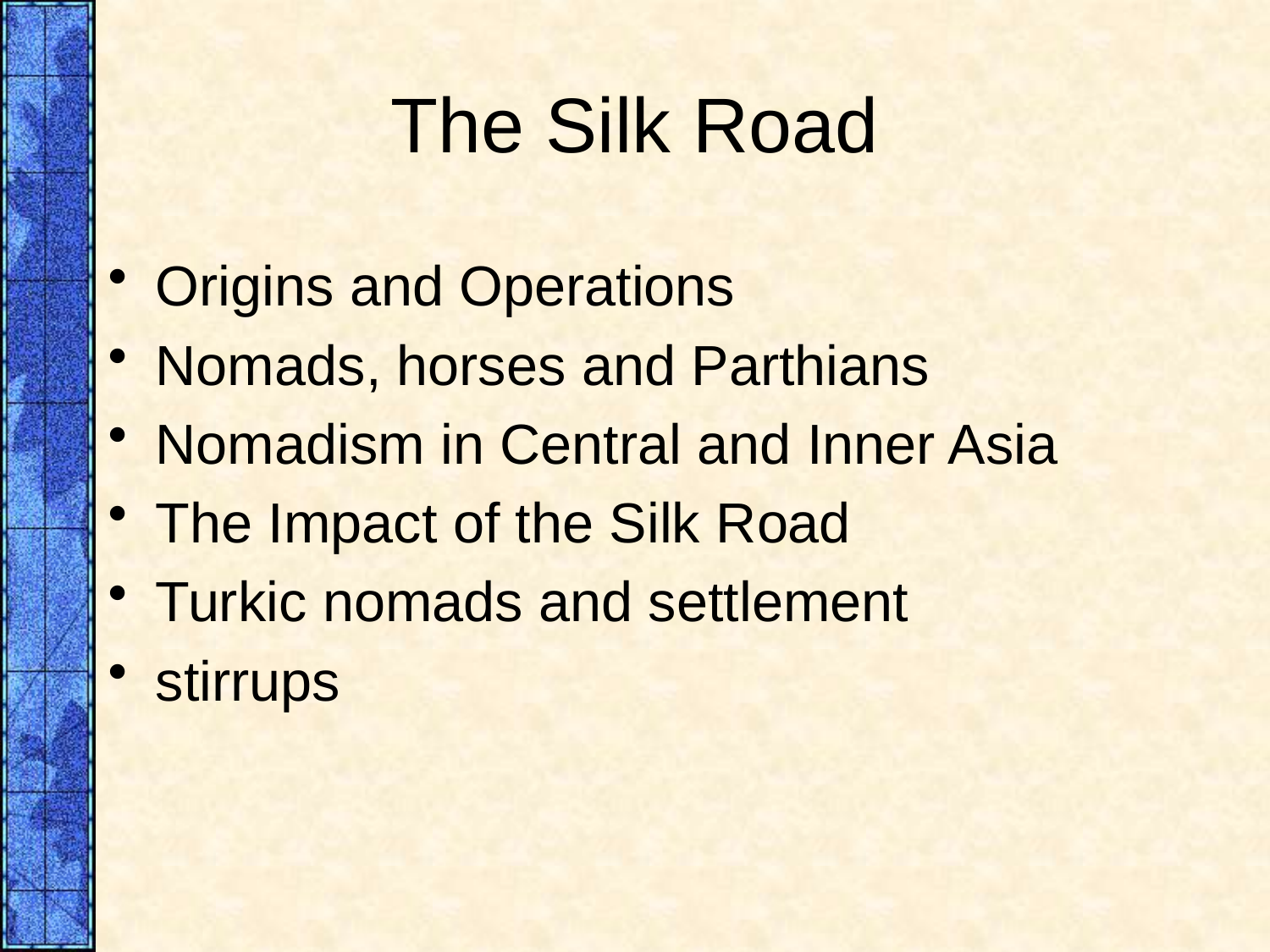

# The Silk Road
Origins and Operations
Nomads, horses and Parthians
Nomadism in Central and Inner Asia
The Impact of the Silk Road
Turkic nomads and settlement
stirrups